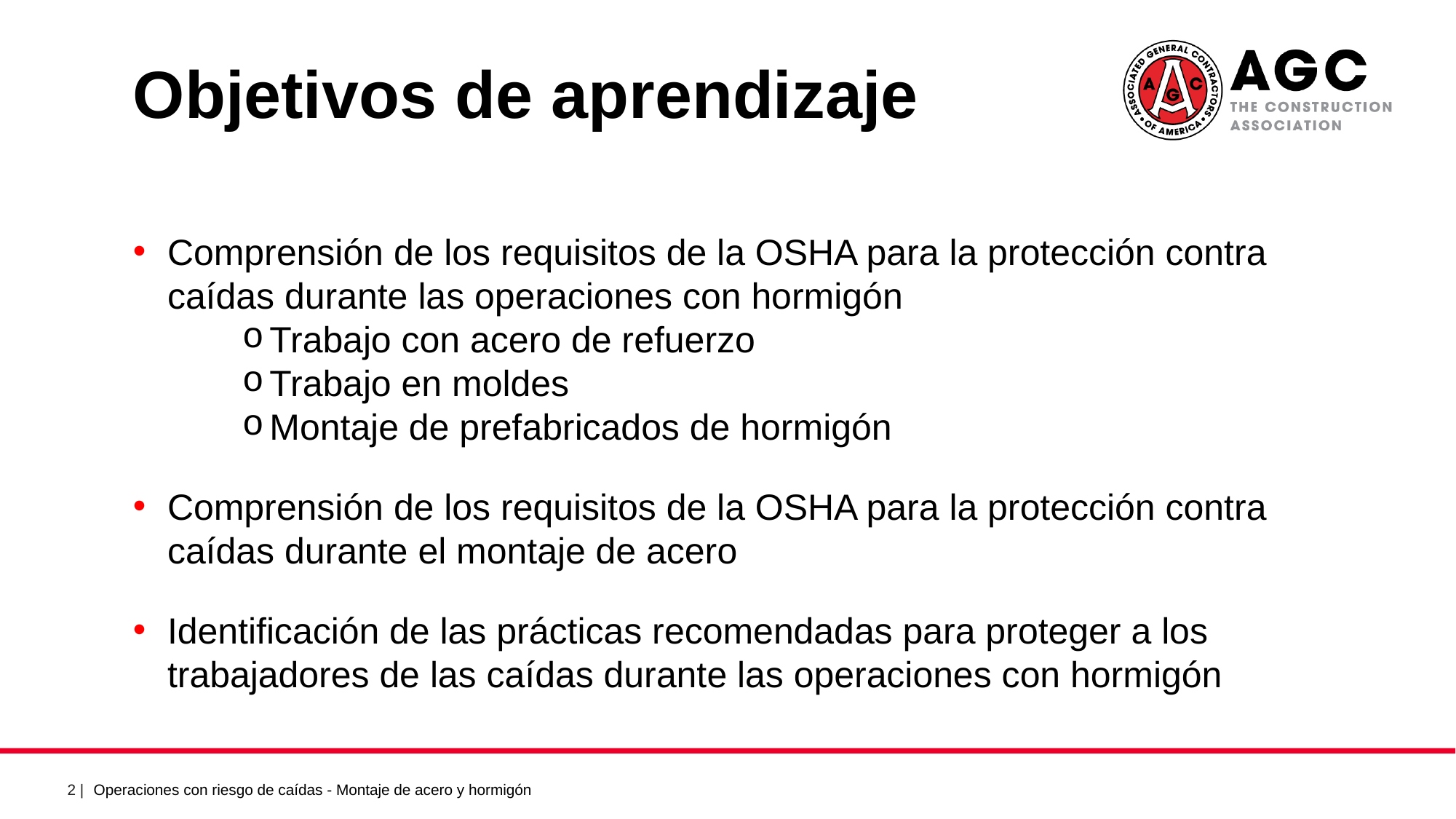

Objetivos de aprendizaje
Comprensión de los requisitos de la OSHA para la protección contra caídas durante las operaciones con hormigón
Trabajo con acero de refuerzo
Trabajo en moldes
Montaje de prefabricados de hormigón
Comprensión de los requisitos de la OSHA para la protección contra caídas durante el montaje de acero
Identificación de las prácticas recomendadas para proteger a los trabajadores de las caídas durante las operaciones con hormigón
Operaciones con riesgo de caídas - Montaje de acero y hormigón